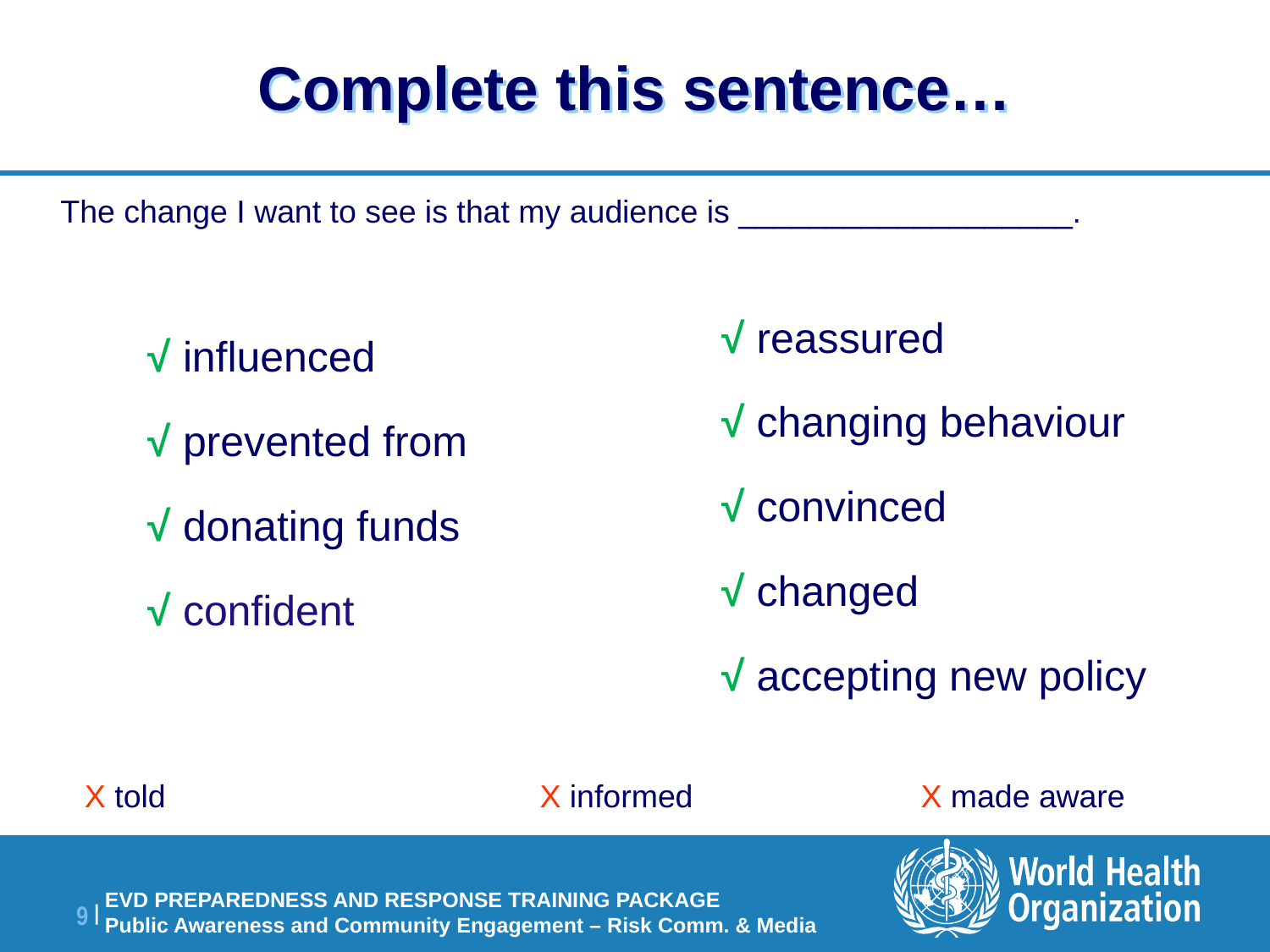

Complete this sentence…
The change I want to see is that my audience is ___________________.

√ reassured
√ changing behaviour
√ convinced
√ changed
√ accepting new policy

√ influenced
√ prevented from
√ donating funds
√ confident

X told	        		X informed         		X made aware